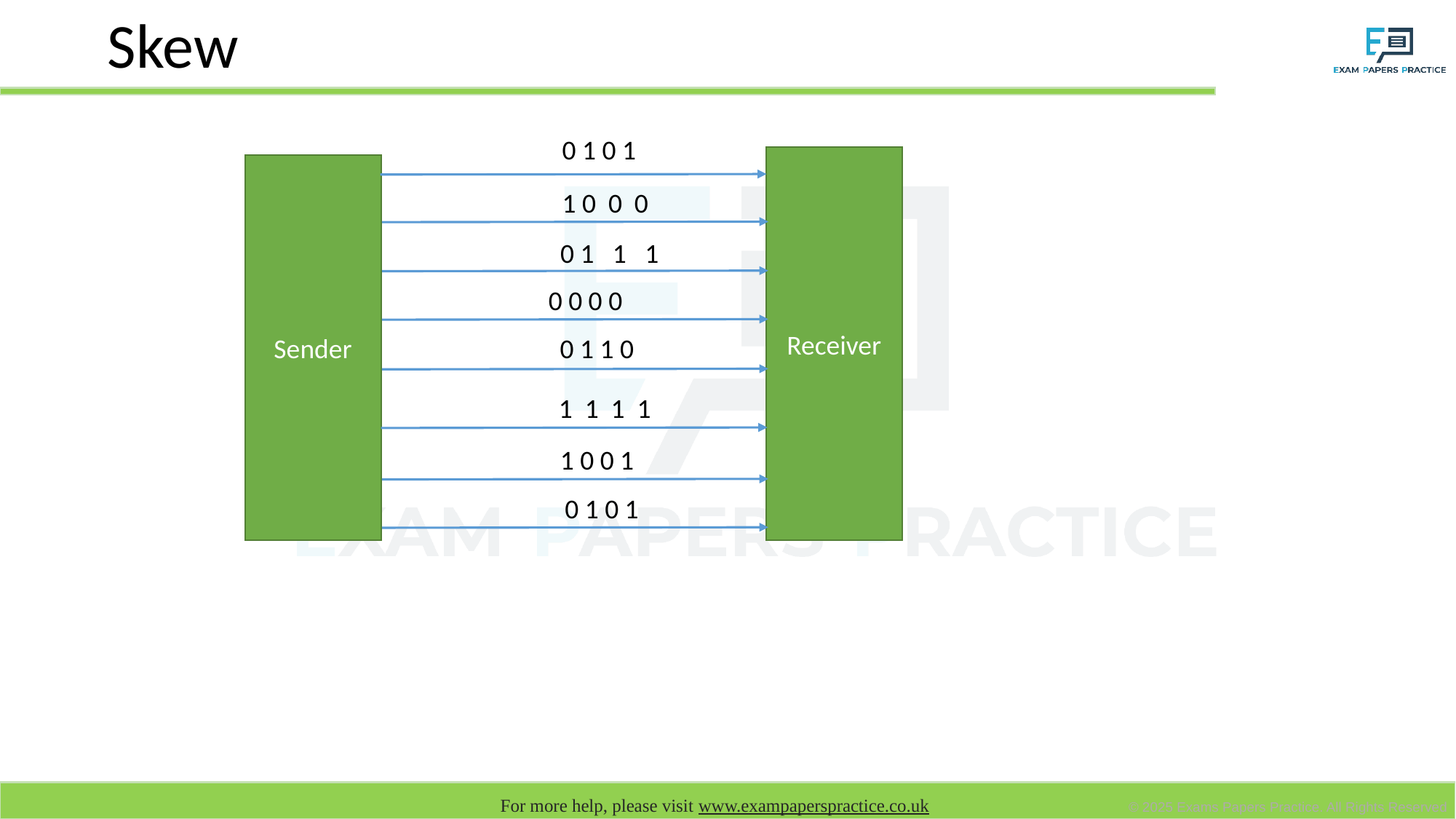

# Skew
0 1 0 1
Receiver
Sender
1 0  0  0
0 1   1   1
0 0 0 0
0 1 1 0
1  1  1  1
1 0 0 1
 0 1 0 1